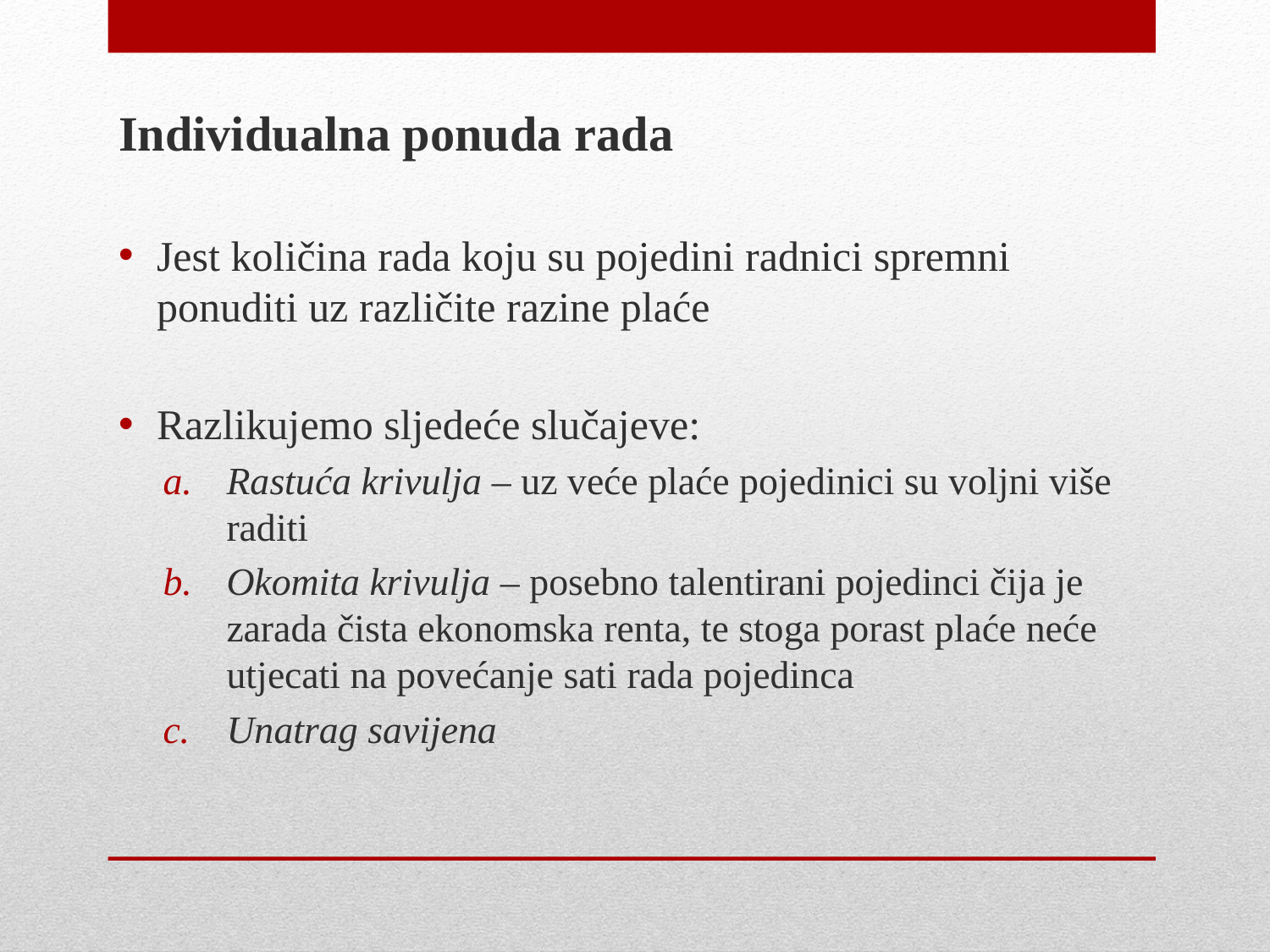

Individualna ponuda rada

Jest količina rada koju su pojedini radnici spremni ponuditi uz različite razine plaće

Razlikujemo sljedeće slučajeve:
Rastuća krivulja – uz veće plaće pojedinici su voljni više raditi
Okomita krivulja – posebno talentirani pojedinci čija je zarada čista ekonomska renta, te stoga porast plaće neće utjecati na povećanje sati rada pojedinca
Unatrag savijena